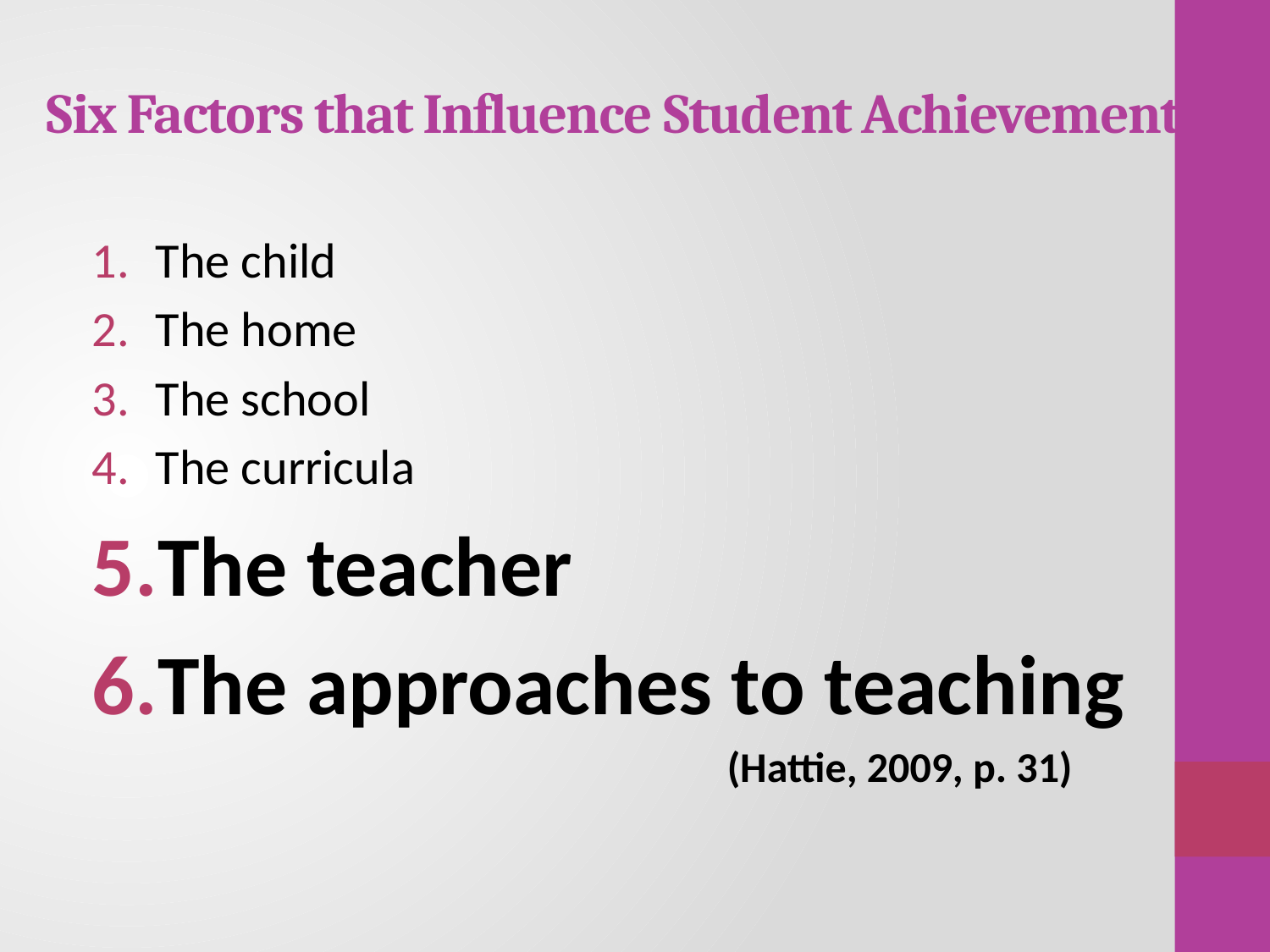

# Six Factors that Influence Student Achievement
The child
The home
The school
The curricula
The teacher
The approaches to teaching
					(Hattie, 2009, p. 31)